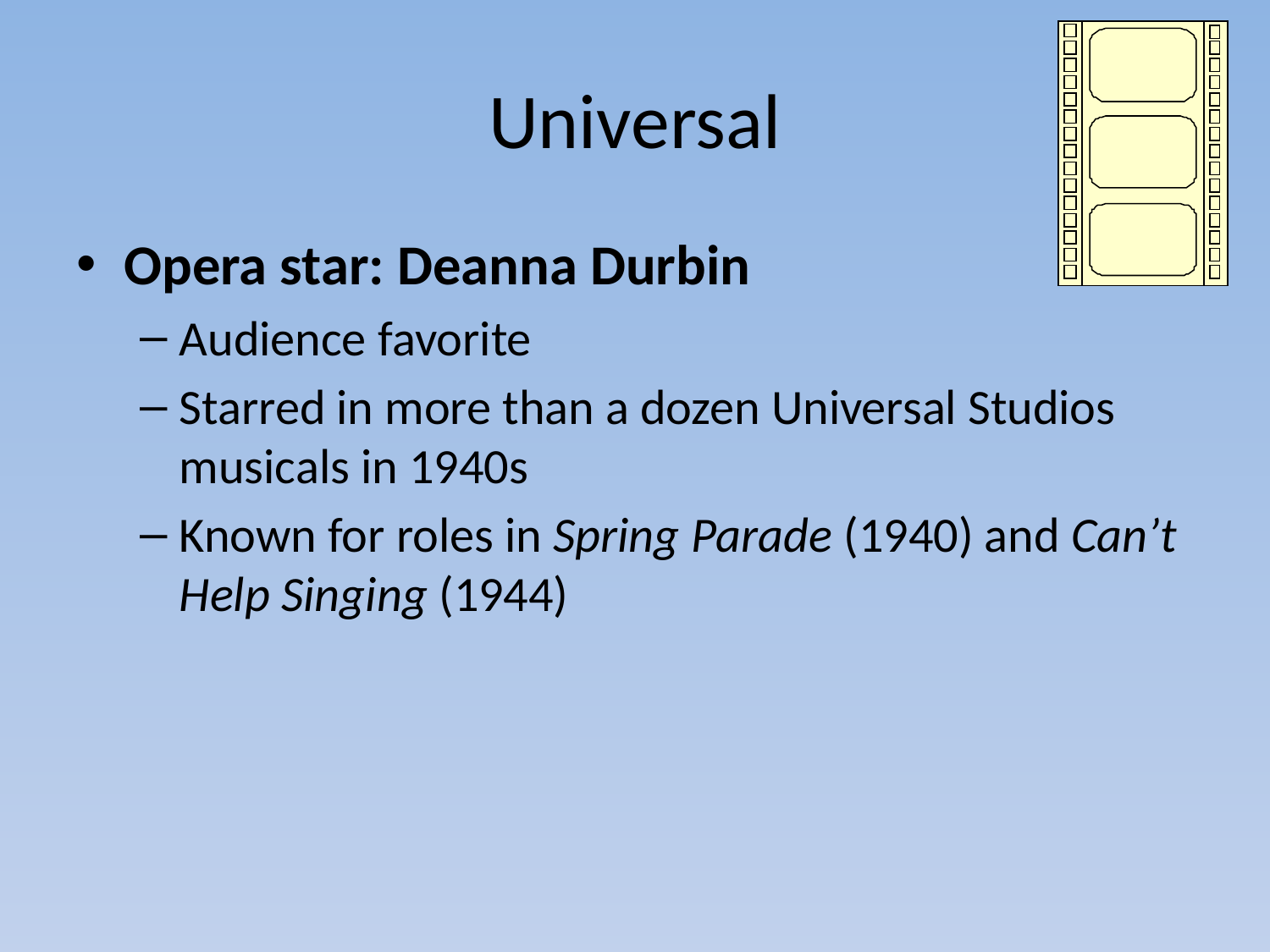

# Universal
Opera star: Deanna Durbin
Audience favorite
Starred in more than a dozen Universal Studios musicals in 1940s
Known for roles in Spring Parade (1940) and Can’t Help Singing (1944)